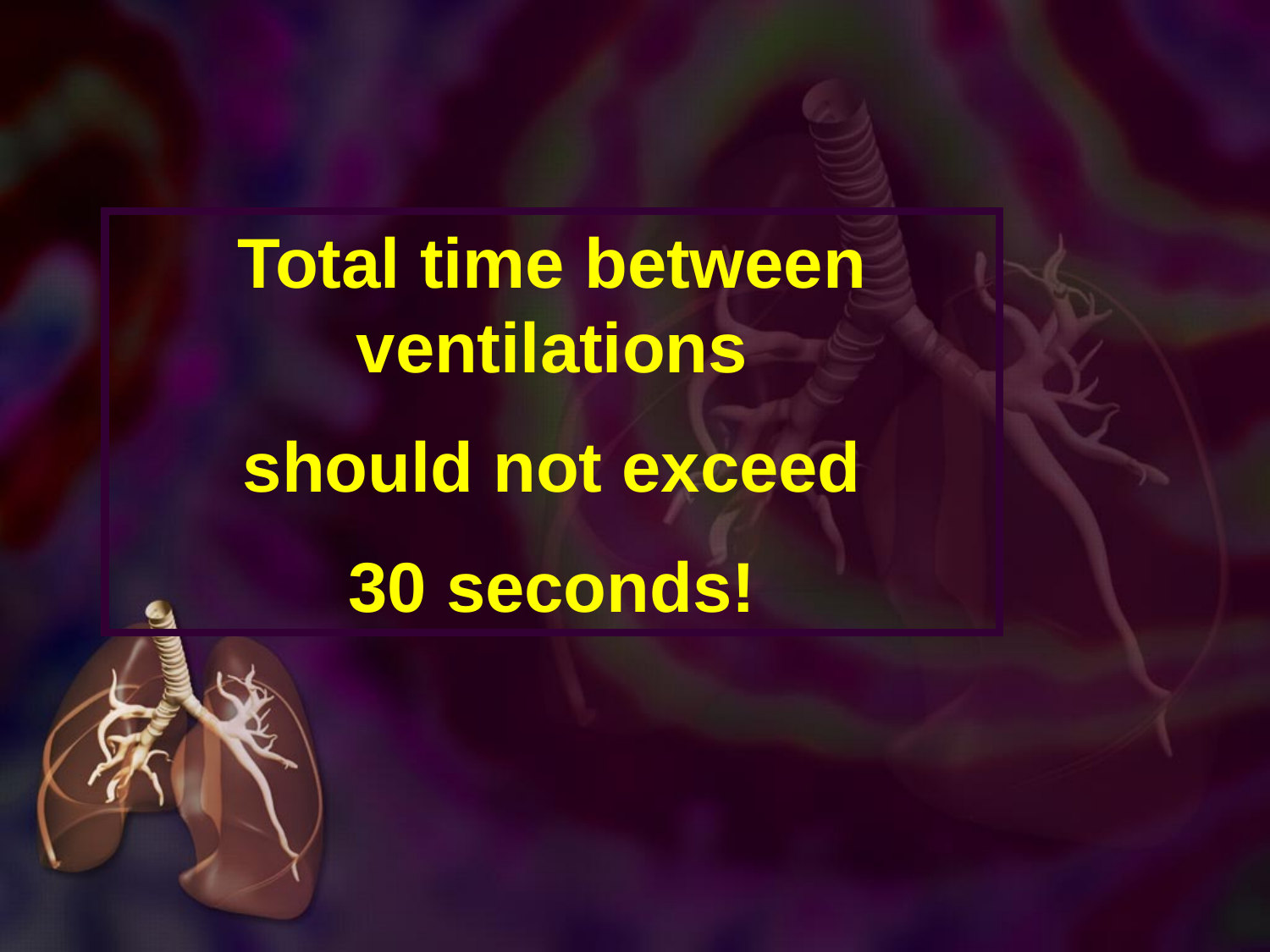

#

Total time between ventilations
should not exceed
30 seconds!